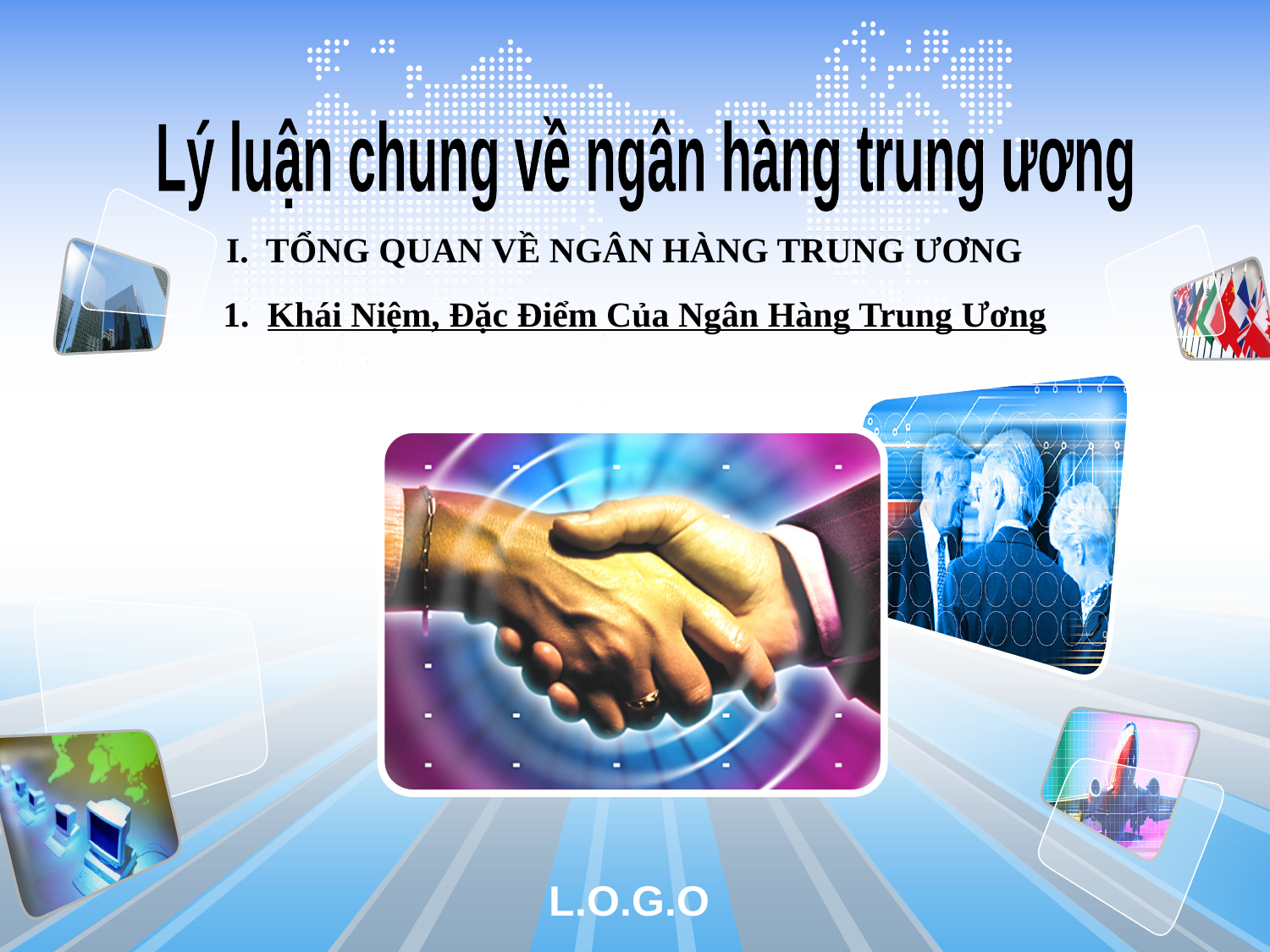

Lý luận chung về ngân hàng trung ương
# I.  TỔNG QUAN VỀ NGÂN HÀNG TRUNG ƯƠNG
1.  Khái Niệm, Đặc Điểm Của Ngân Hàng Trung Ương
L.O.G.O